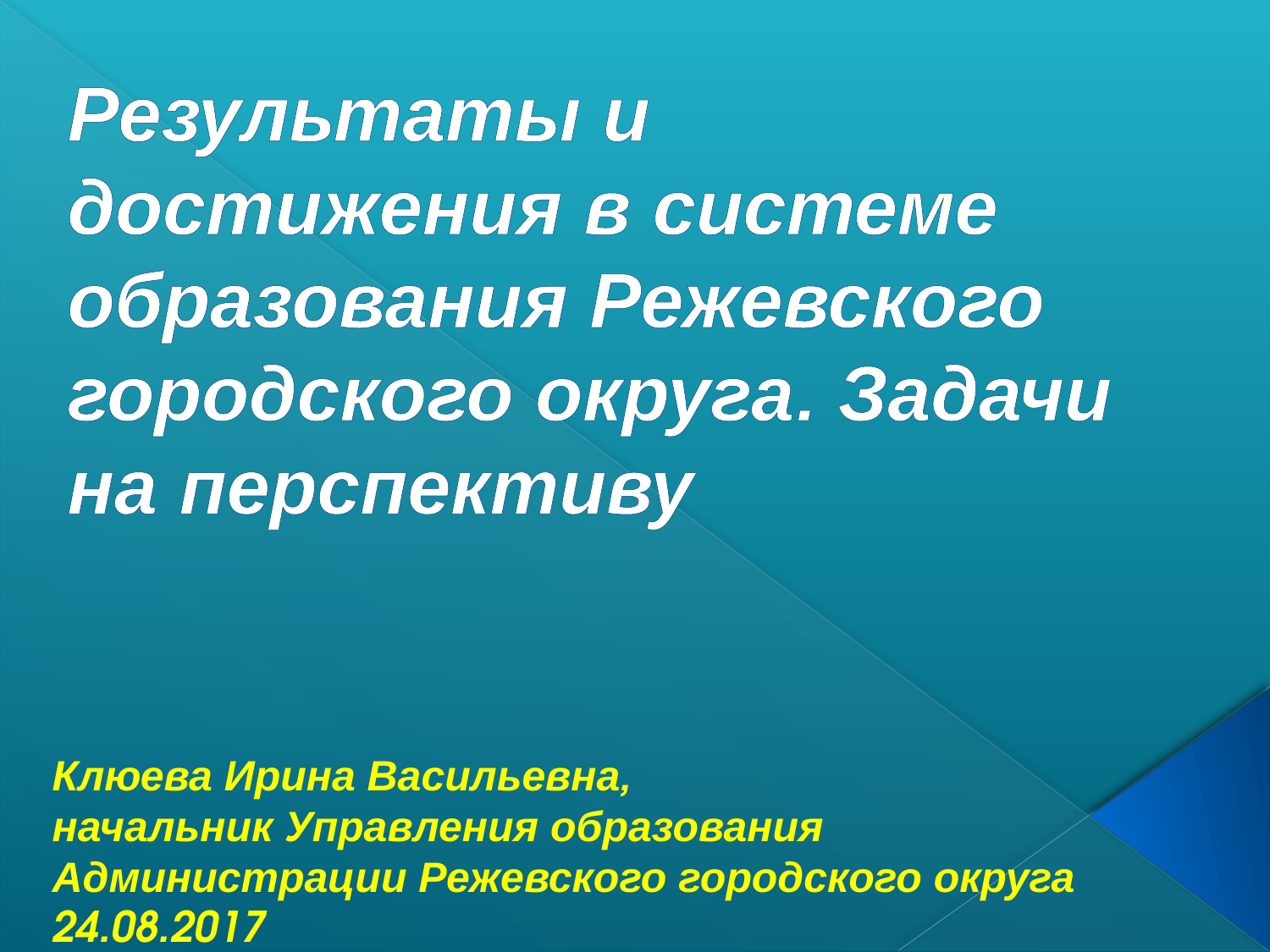

# Результаты и достижения в системе образования Режевского городского округа. Задачи на перспективу
Клюева Ирина Васильевна,
начальник Управления образования Администрации Режевского городского округа
24.08.2017